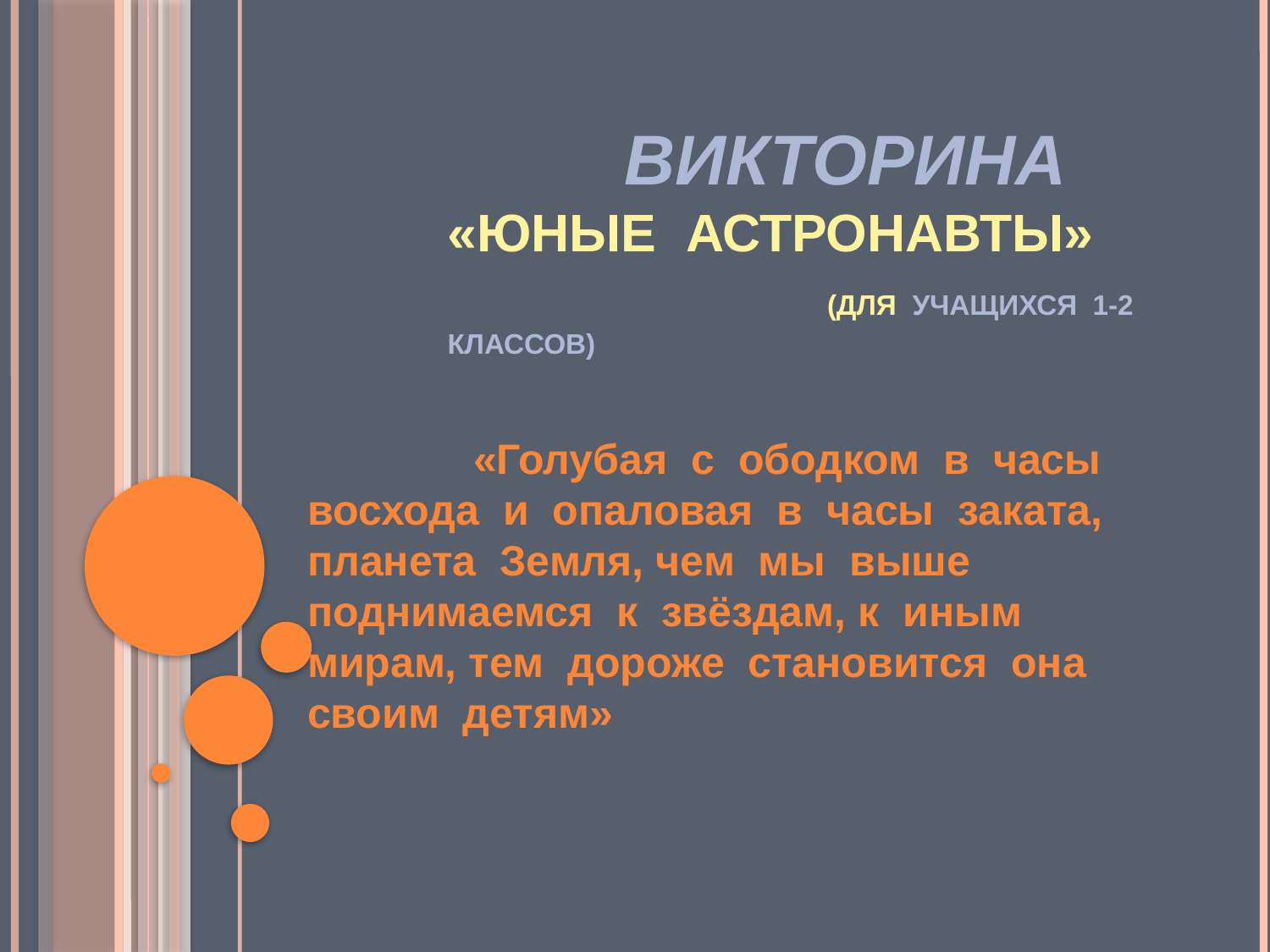

# Викторина  «Юные  астронавты»                               (для  учащихся  1-2 классов)
              «Голубая  с  ободком  в  часы  восхода  и  опаловая  в  часы  заката, планета  Земля, чем  мы  выше  поднимаемся  к  звёздам, к  иным  мирам, тем  дороже  становится  она  своим  детям»